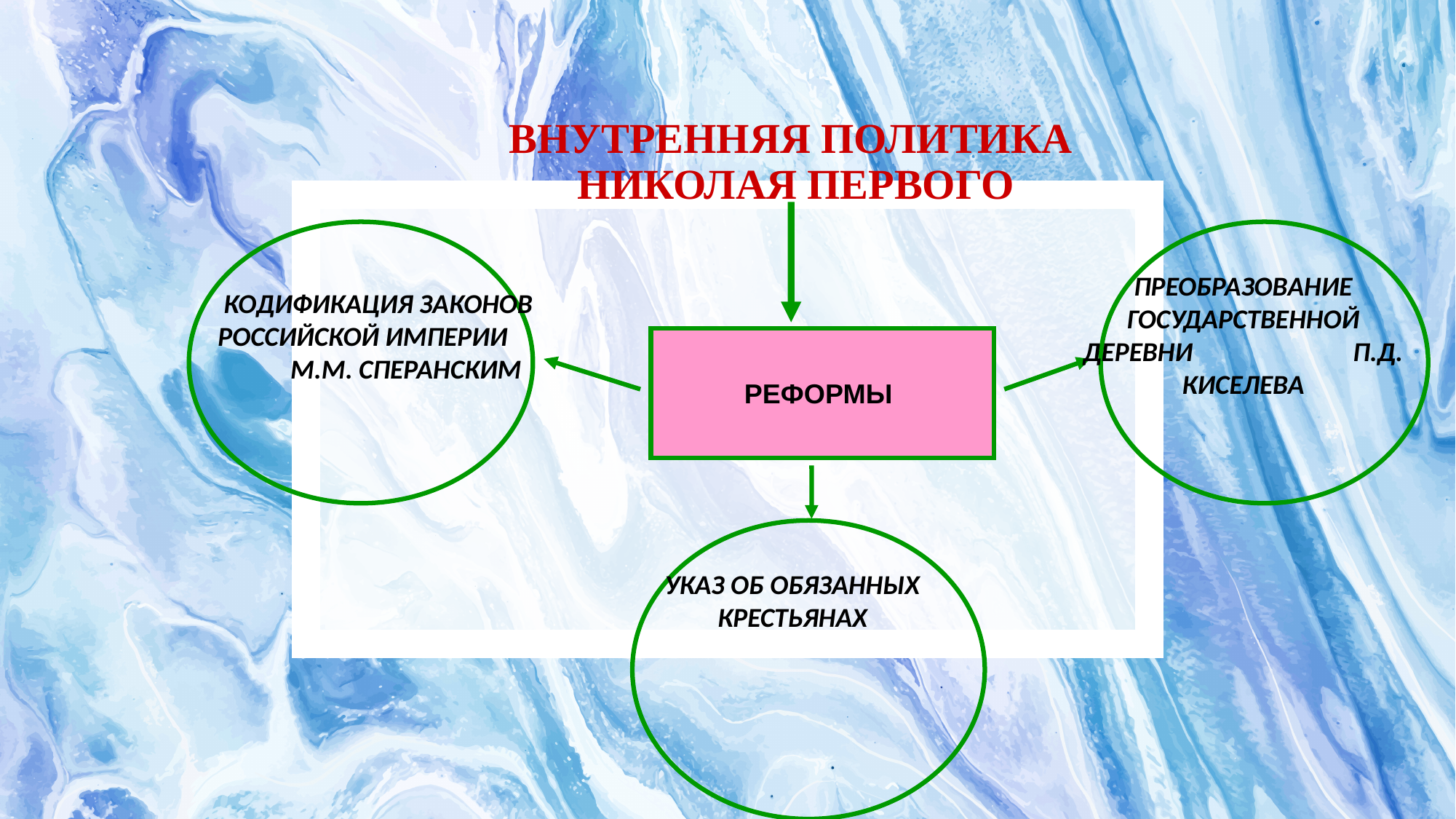

ВНУТРЕННЯЯ ПОЛИТИКА
НИКОЛАЯ ПЕРВОГО

РЕФОРМЫ

ПРЕОБРАЗОВАНИЕ ГОСУДАРСТВЕННОЙ ДЕРЕВНИ                          П.Д. КИСЕЛЕВА
КОДИФИКАЦИЯ ЗАКОНОВ РОССИЙСКОЙ ИМПЕРИИ               М.М. СПЕРАНСКИМ
УКАЗ ОБ ОБЯЗАННЫХ КРЕСТЬЯНАХ